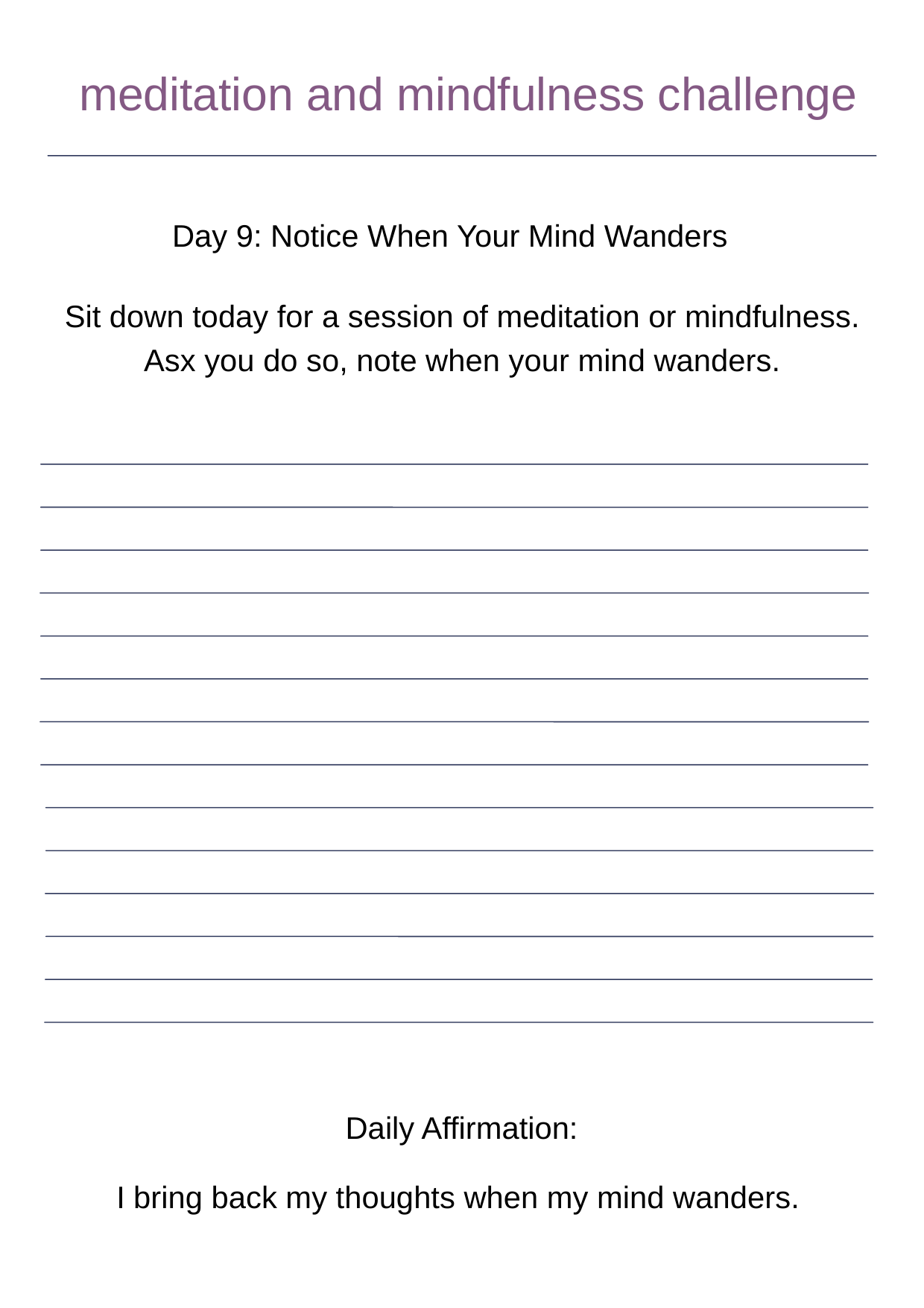

meditation and mindfulness challenge

Day 9: Notice When Your Mind Wanders

Sit down today for a session of meditation or mindfulness. Asx you do so, note when your mind wanders.

Daily Affirmation:
I bring back my thoughts when my mind wanders.